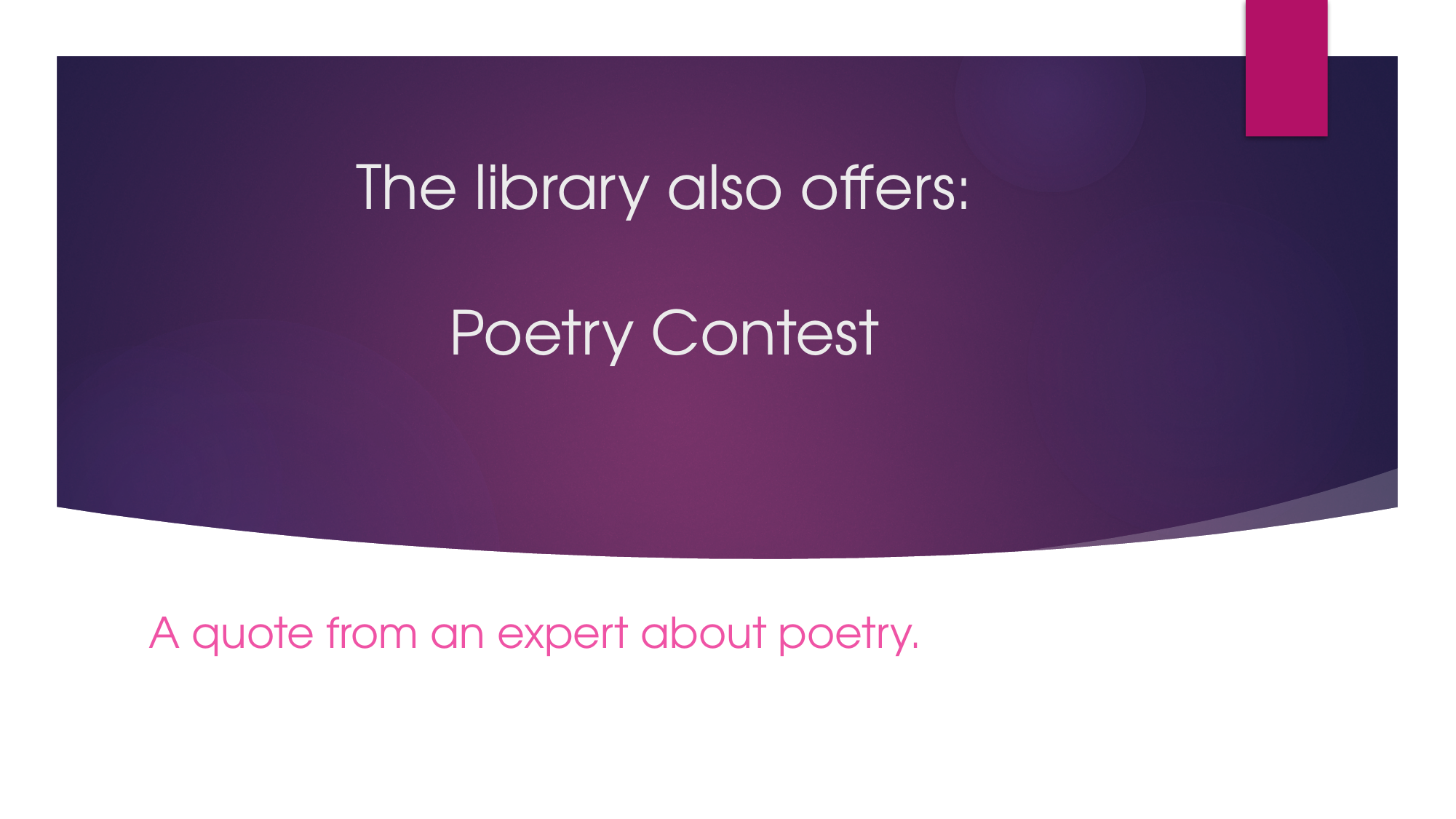

# The library also offers: Poetry Contest
A quote from an expert about poetry.